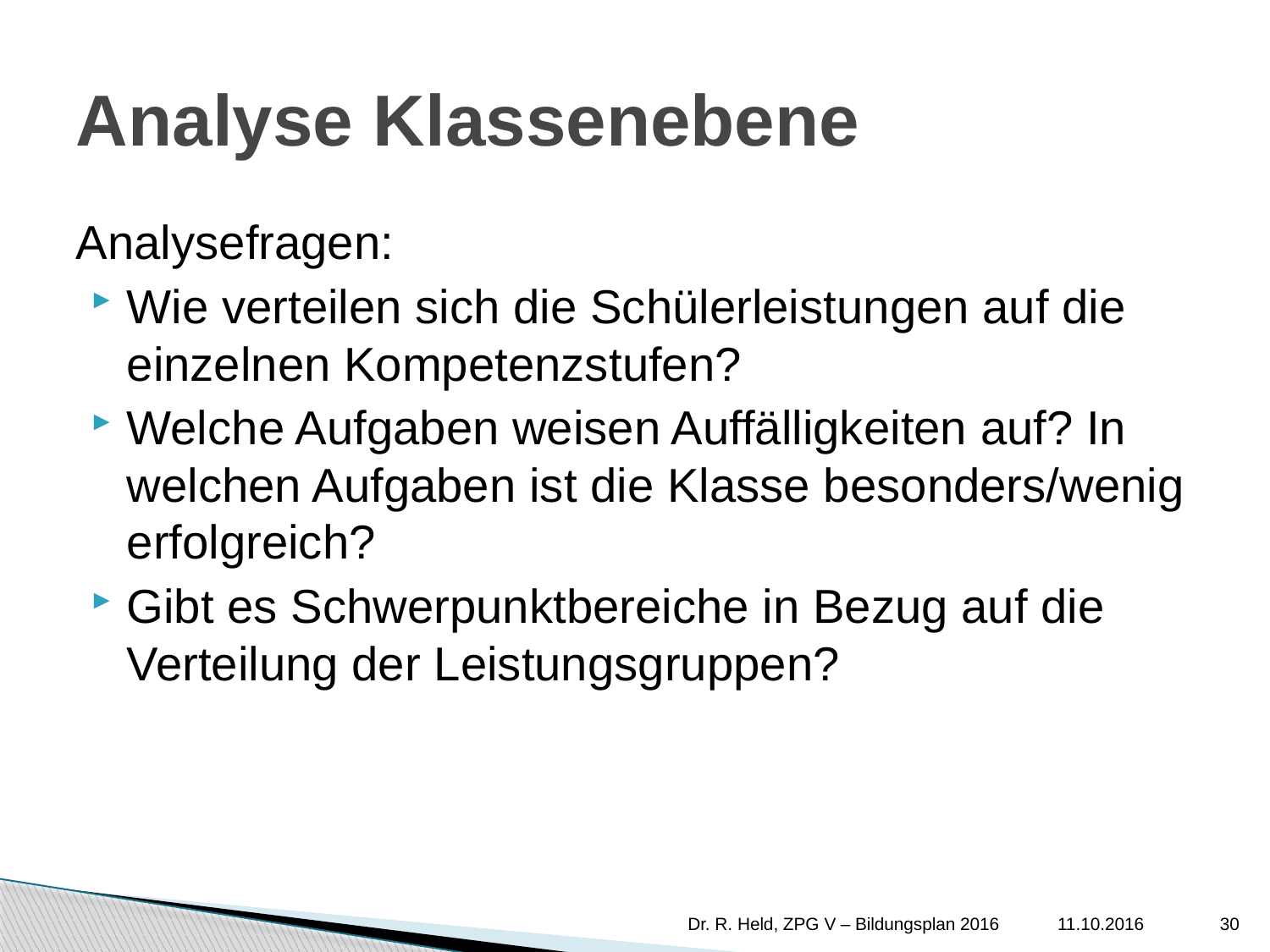

# Analyse Klassenebene
Analysefragen:
Wie verteilen sich die Schülerleistungen auf die einzelnen Kompetenzstufen?
Welche Aufgaben weisen Auffälligkeiten auf? In welchen Aufgaben ist die Klasse besonders/wenig erfolgreich?
Gibt es Schwerpunktbereiche in Bezug auf die Verteilung der Leistungsgruppen?
11.10.2016
30
Dr. R. Held, ZPG V – Bildungsplan 2016